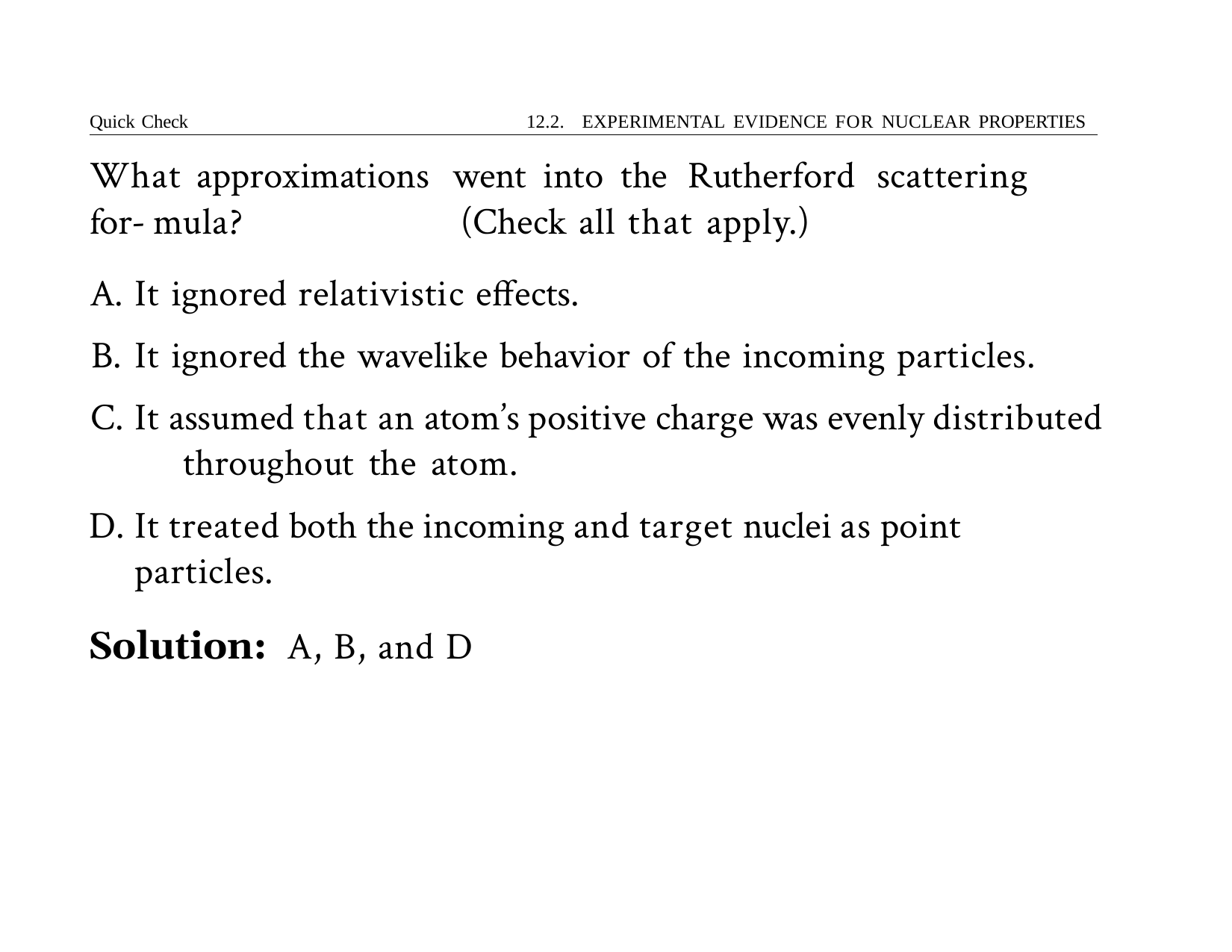

Quick Check	12.2.  EXPERIMENTAL EVIDENCE FOR NUCLEAR PROPERTIES

# What	approximations	went	into	the	Rutherford	scattering	for- mula?	 (Check all that apply.)
It ignored relativistic effects.
It ignored the wavelike behavior of the incoming particles.
It assumed that an atom’s positive charge was evenly distributed 	throughout the atom.
It treated both the incoming and target nuclei as point particles.
Solution:	A, B, and D